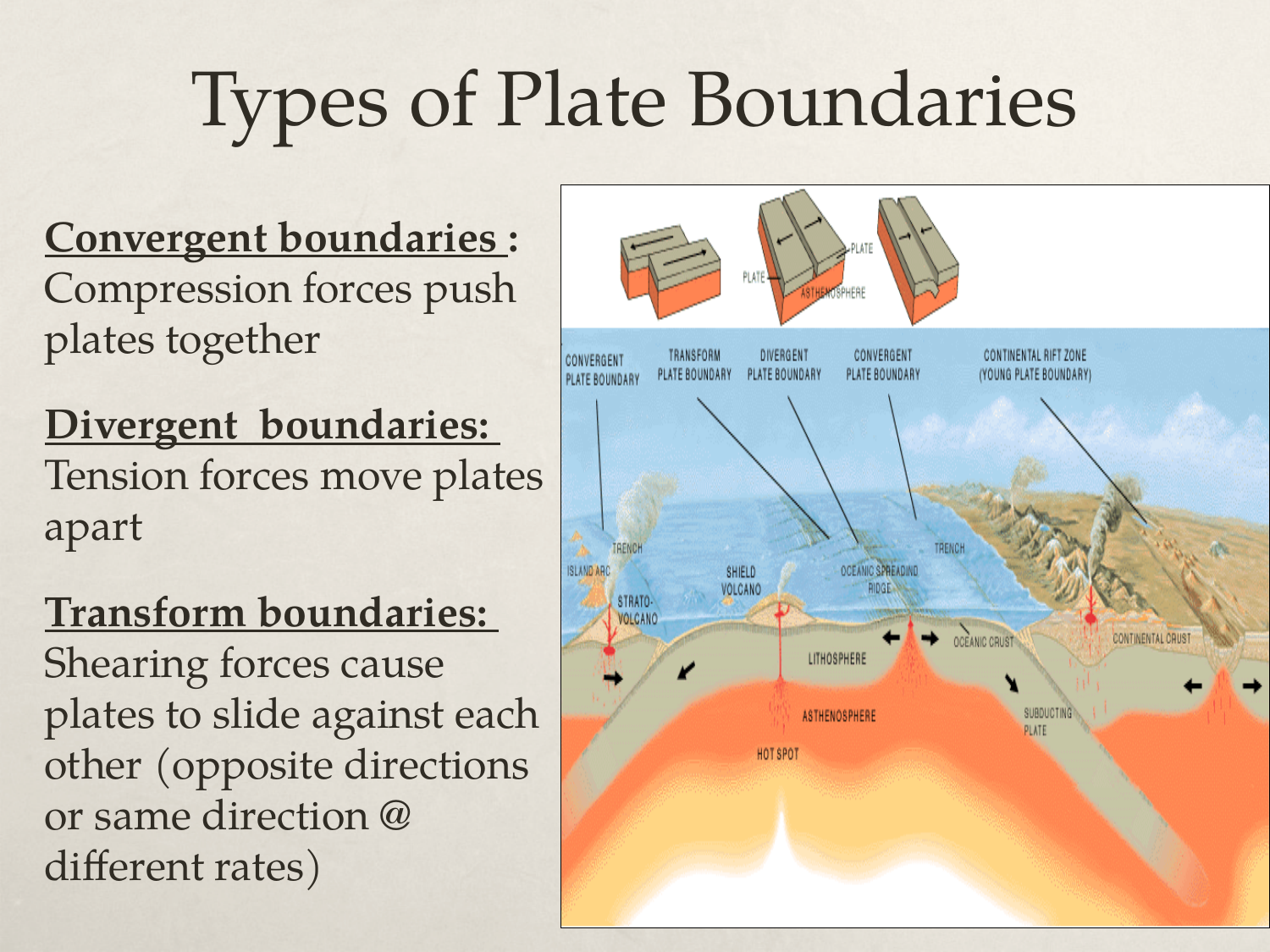

# Types of Plate Boundaries

Convergent boundaries :  Compression forces push plates together

Divergent  boundaries:  Tension forces move plates apart

Transform boundaries:  Shearing forces cause plates to slide against each other (opposite directions or same direction @ different rates)